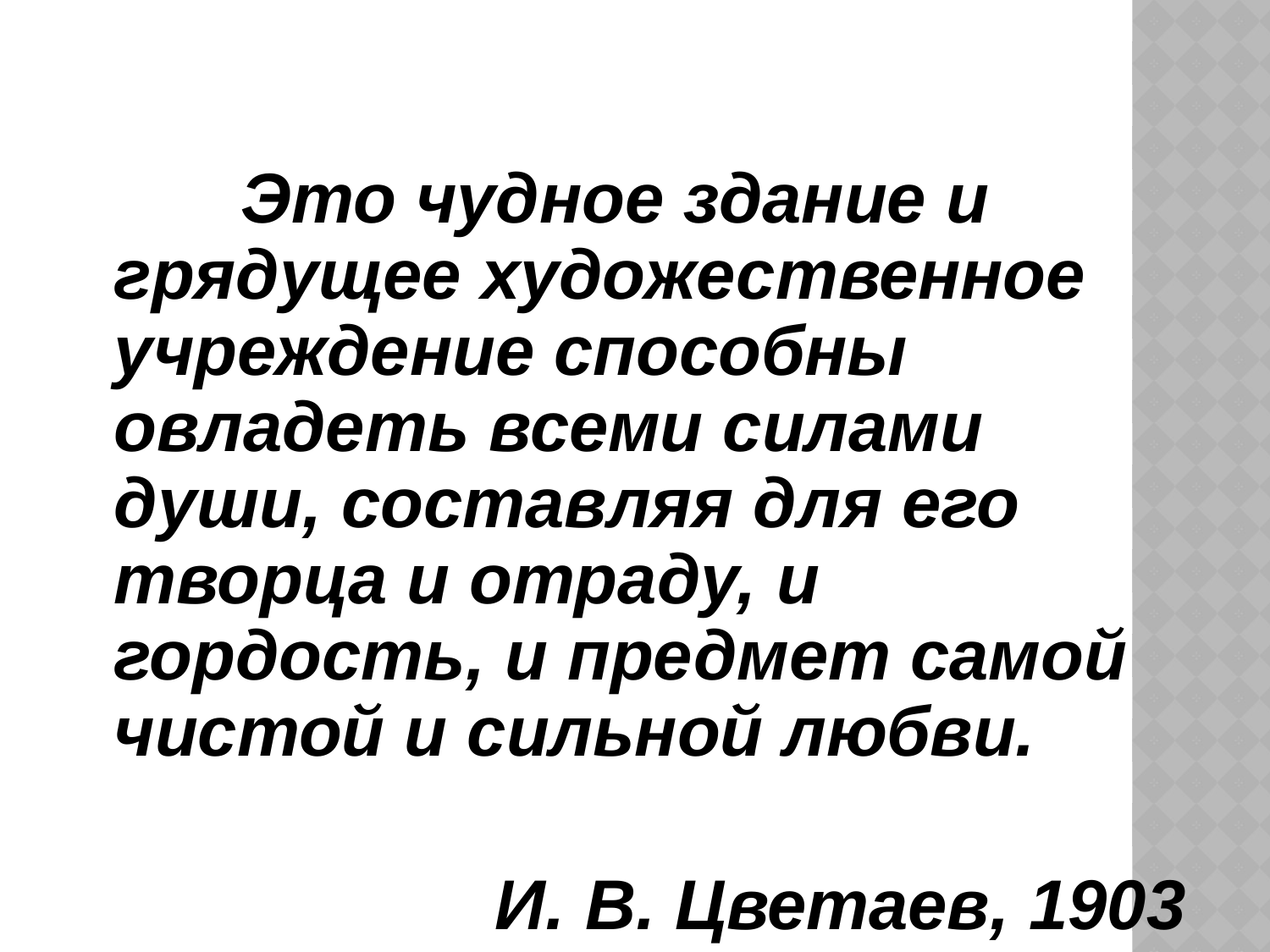

Это чудное здание и грядущее художественное учреждение способны овладеть всеми силами души, составляя для его творца и отраду, и гордость, и предмет самой чистой и сильной любви.

				И. В. Цветаев, 1903 год